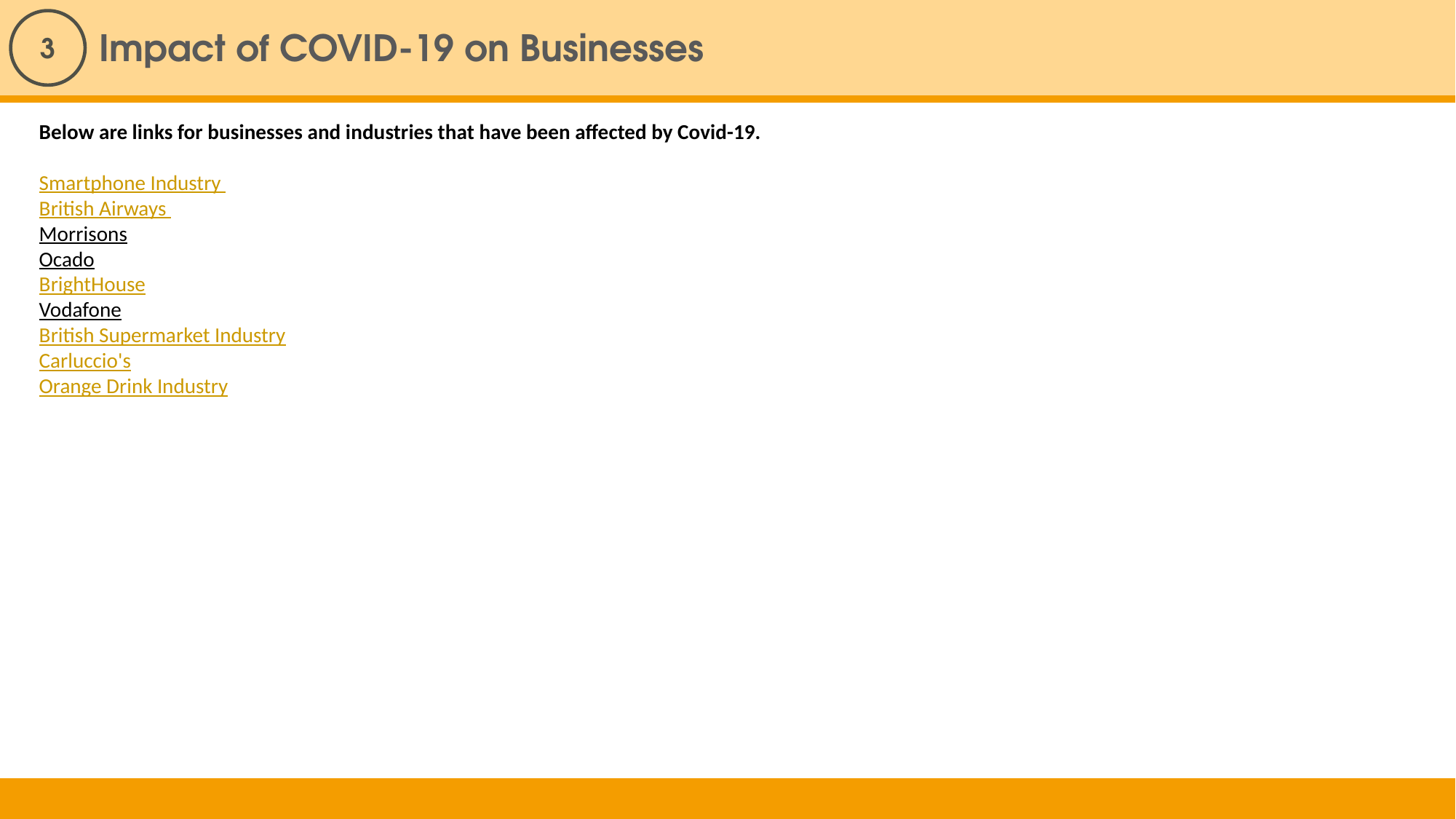

Impact of COVID-19 on Businesses
3
Below are links for businesses and industries that have been affected by Covid-19.

Smartphone Industry
British Airways
Morrisons
Ocado
BrightHouse
Vodafone
British Supermarket Industry
Carluccio's
Orange Drink Industry